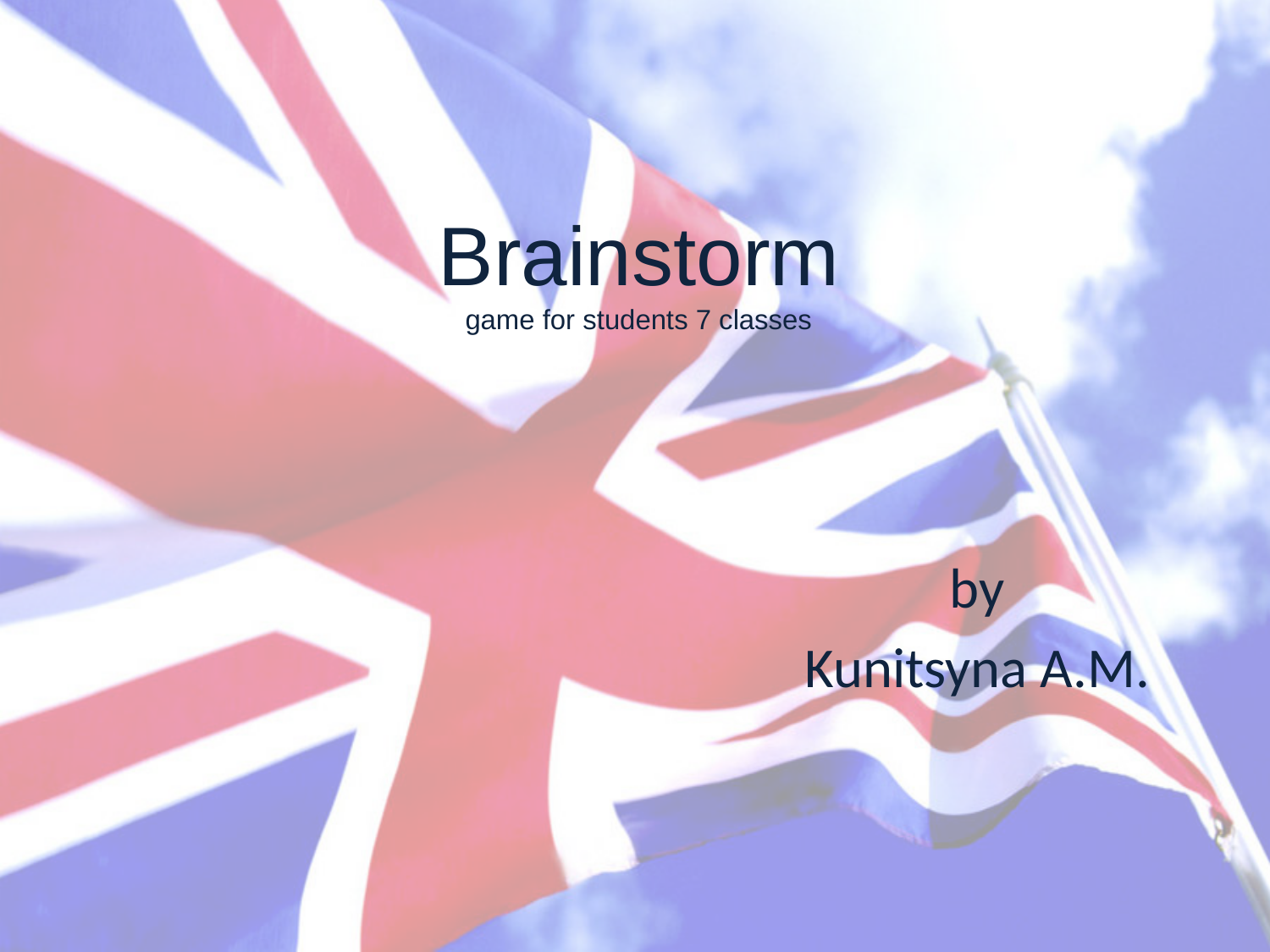

# Brainstorm game for students 7 classes
by
Kunitsyna A.M.